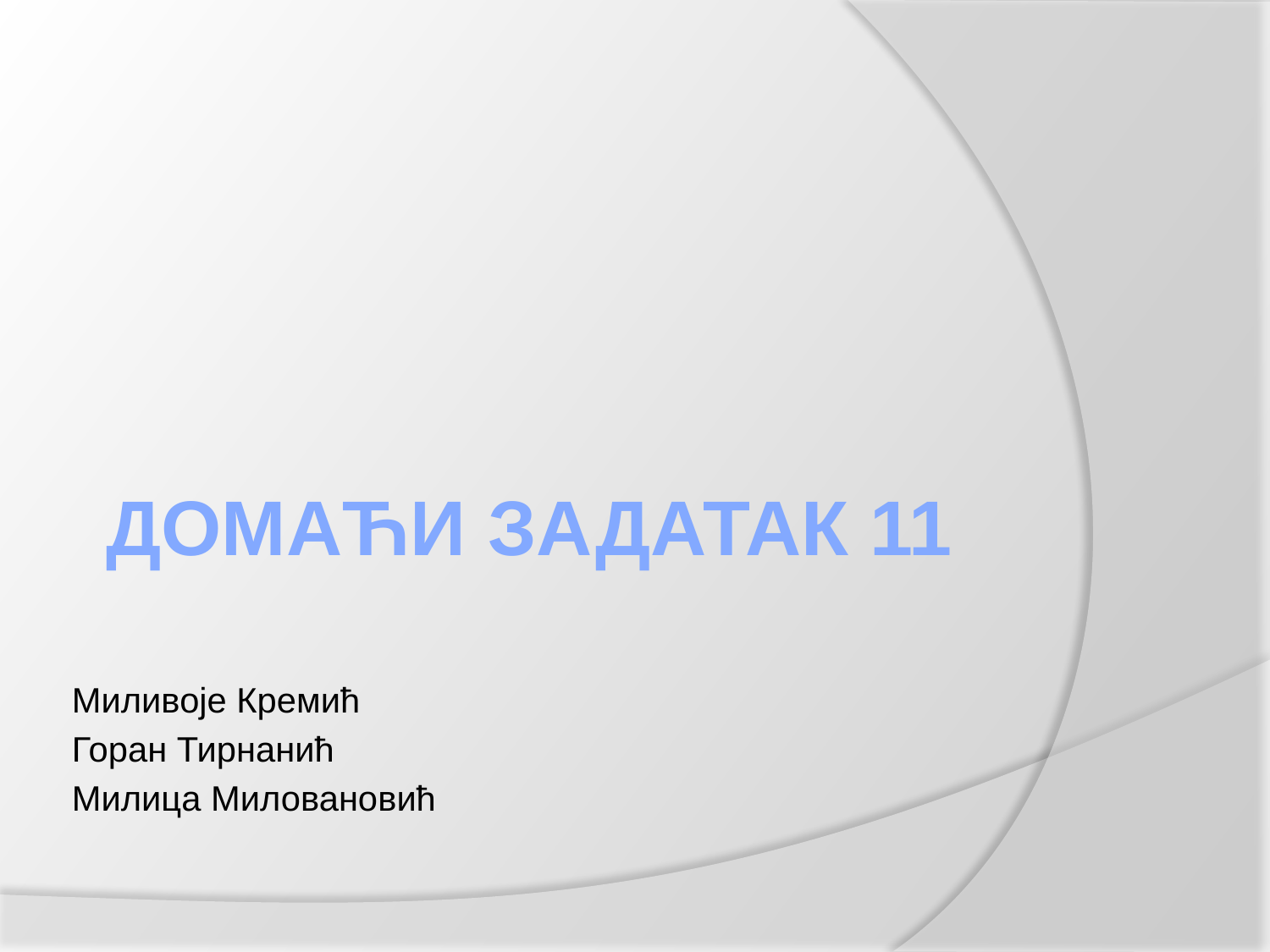

# Домаћи задатак 11
Миливоје Кремић
Горан Тирнанић
Милица Миловановић